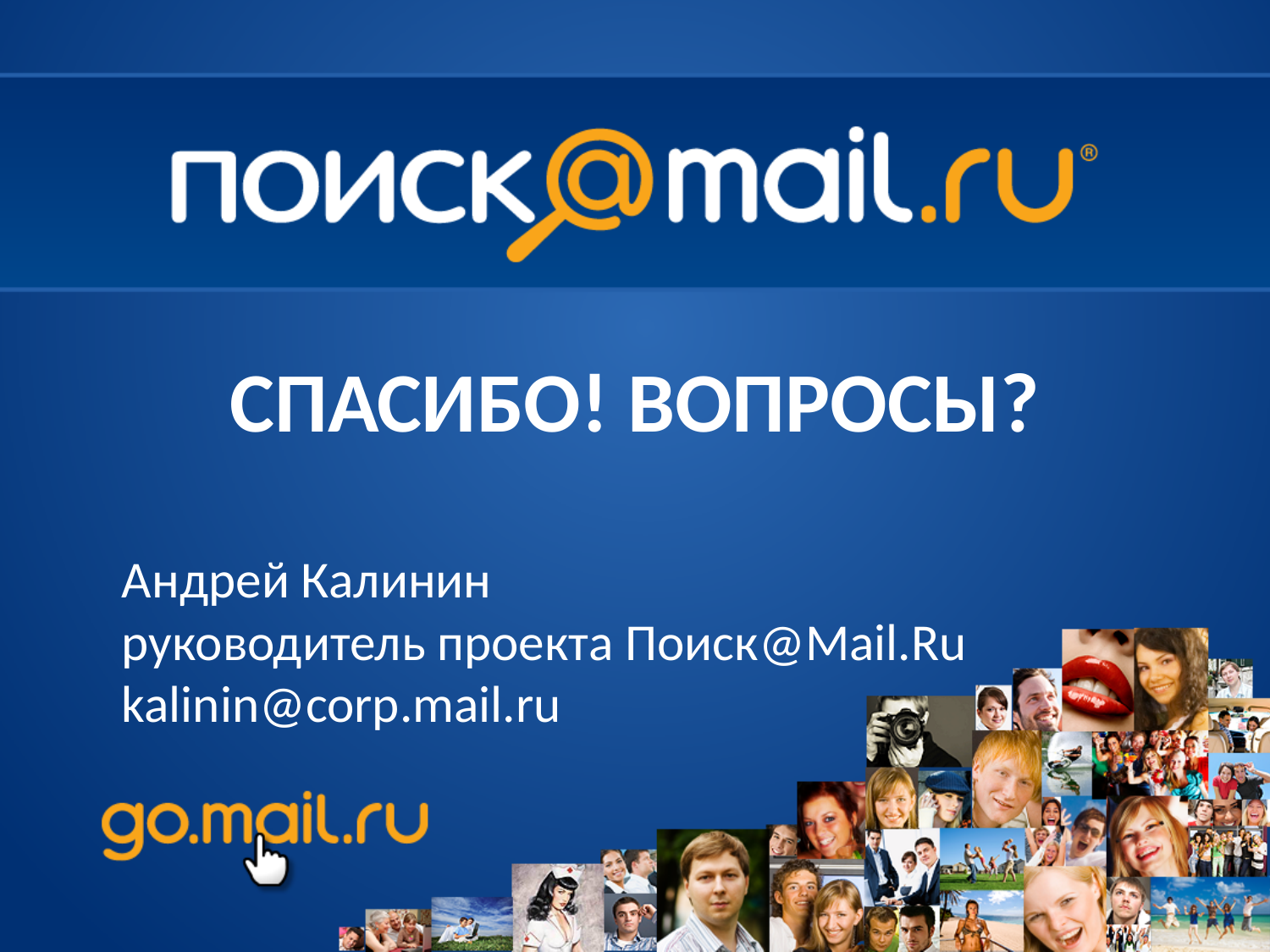

# СПАСИБО! ВОПРОСЫ?
Андрей Калинин
руководитель проекта Поиск@Mail.Ru
kalinin@corp.mail.ru